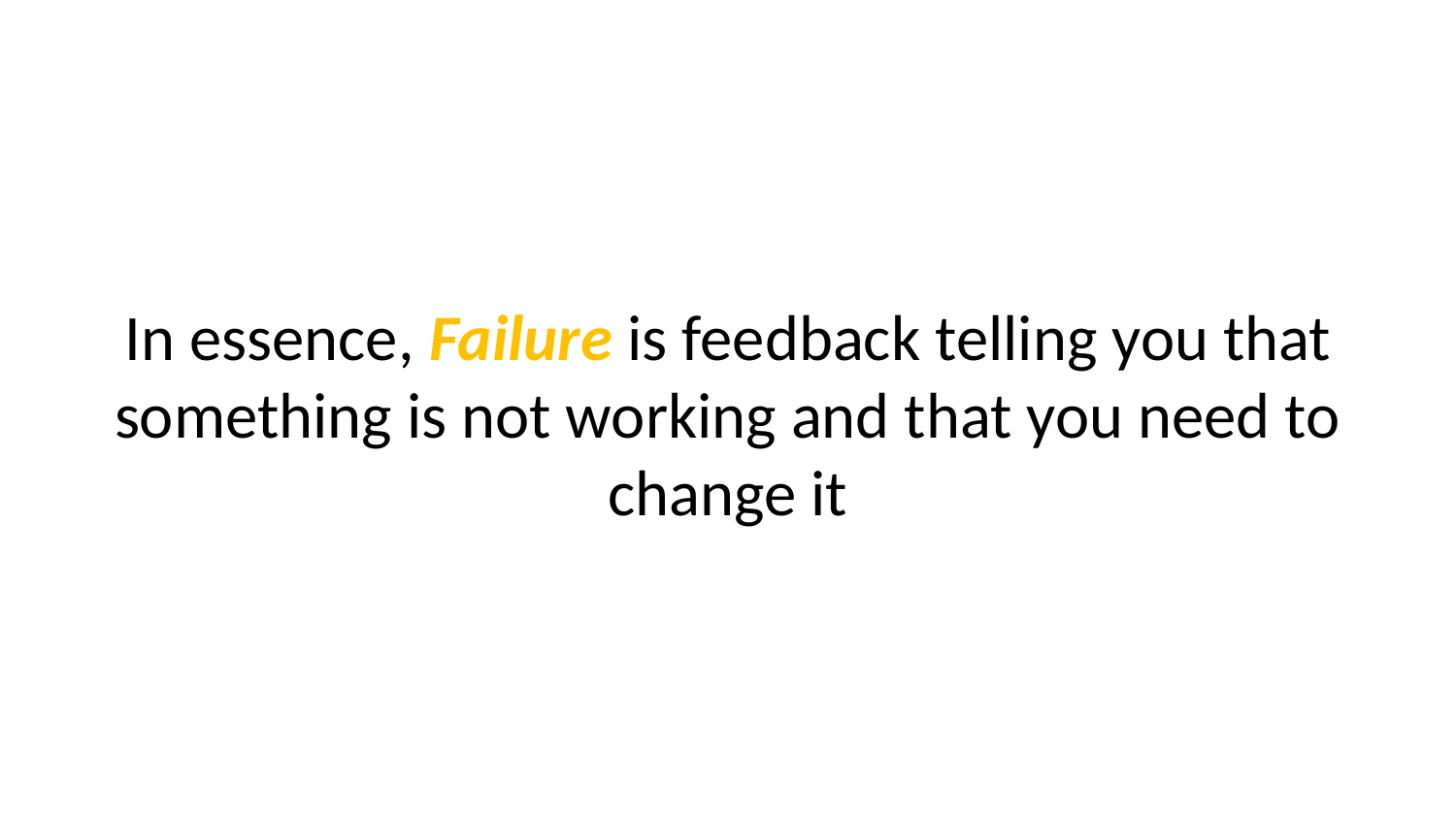

In essence, Failure is feedback telling you that something is not working and that you need to change it